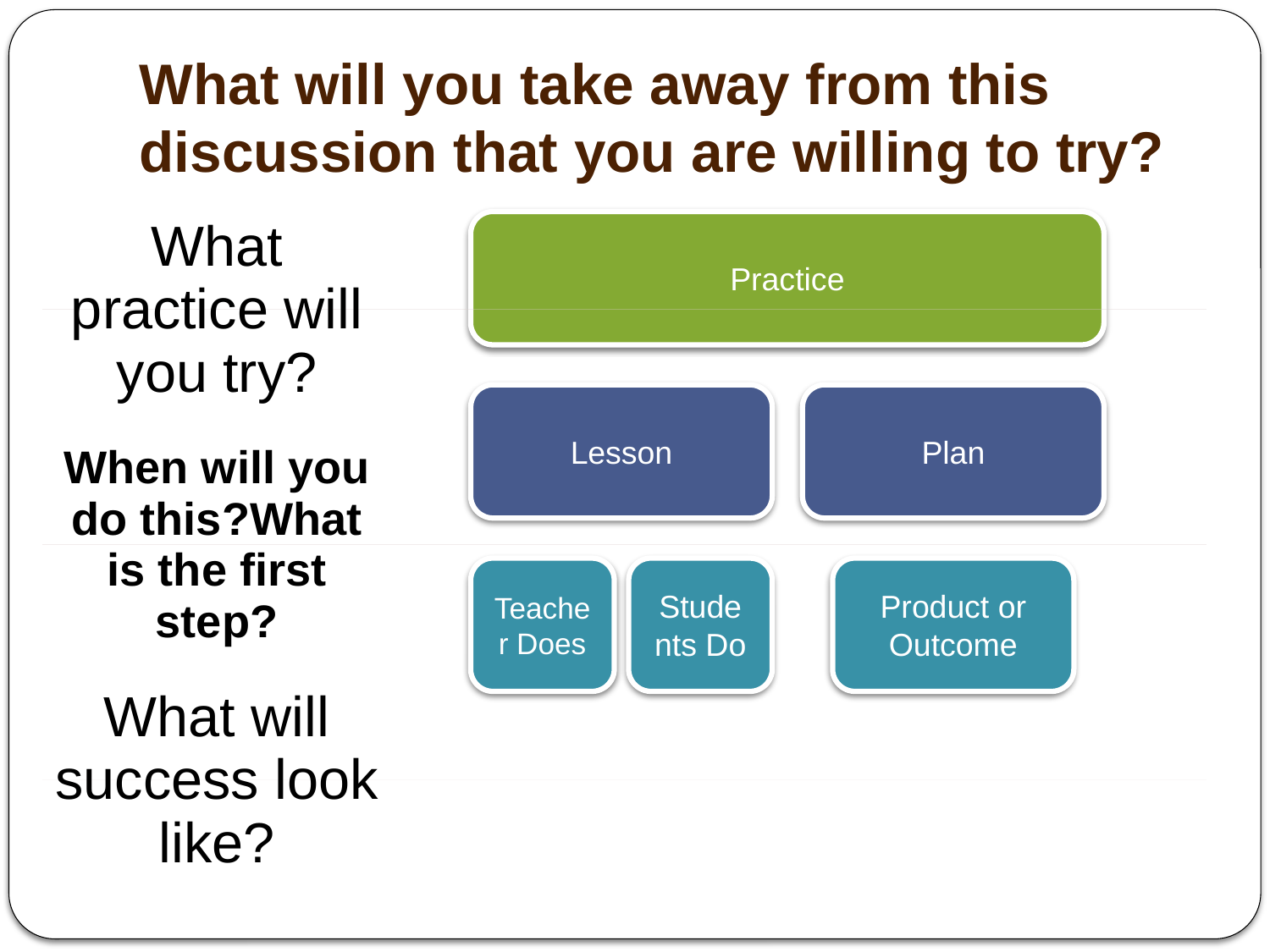

# What will you take away from this discussion that you are willing to try?
Practice
Lesson
Teacher Does
Students Do
Plan
Product or Outcome
What practice will you try?
When will you do this?What is the first step?
What will success look like?